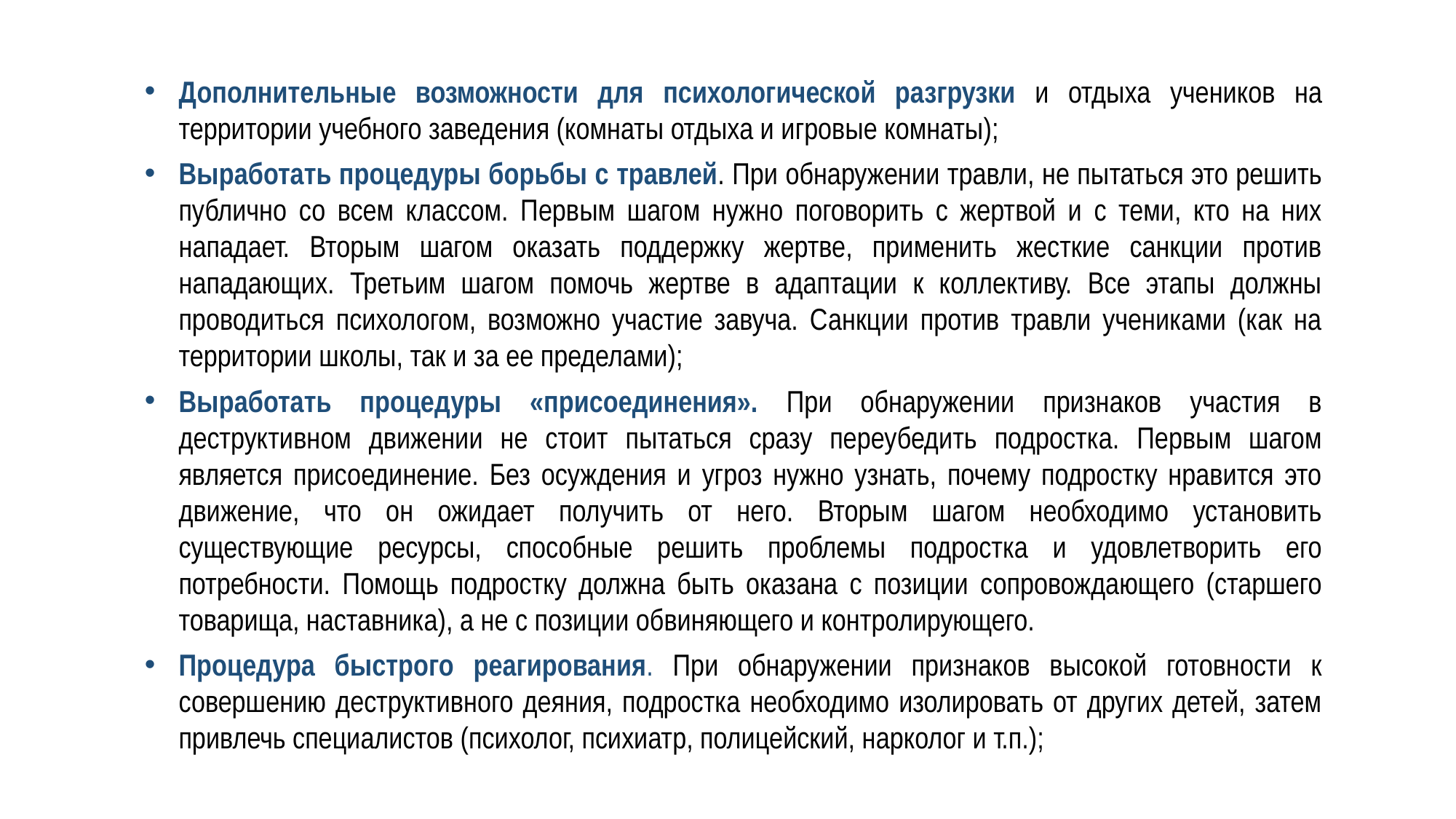

Дополнительные возможности для психологической разгрузки и отдыха учеников на территории учебного заведения (комнаты отдыха и игровые комнаты);
Выработать процедуры борьбы с травлей. При обнаружении травли, не пытаться это решить публично со всем классом. Первым шагом нужно поговорить с жертвой и с теми, кто на них нападает. Вторым шагом оказать поддержку жертве, применить жесткие санкции против нападающих. Третьим шагом помочь жертве в адаптации к коллективу. Все этапы должны проводиться психологом, возможно участие завуча. Санкции против травли учениками (как на территории школы, так и за ее пределами);
Выработать процедуры «присоединения». При обнаружении признаков участия в деструктивном движении не стоит пытаться сразу переубедить подростка. Первым шагом является присоединение. Без осуждения и угроз нужно узнать, почему подростку нравится это движение, что он ожидает получить от него. Вторым шагом необходимо установить существующие ресурсы, способные решить проблемы подростка и удовлетворить его потребности. Помощь подростку должна быть оказана с позиции сопровождающего (старшего товарища, наставника), а не с позиции обвиняющего и контролирующего.
Процедура быстрого реагирования. При обнаружении признаков высокой готовности к совершению деструктивного деяния, подростка необходимо изолировать от других детей, затем привлечь специалистов (психолог, психиатр, полицейский, нарколог и т.п.);